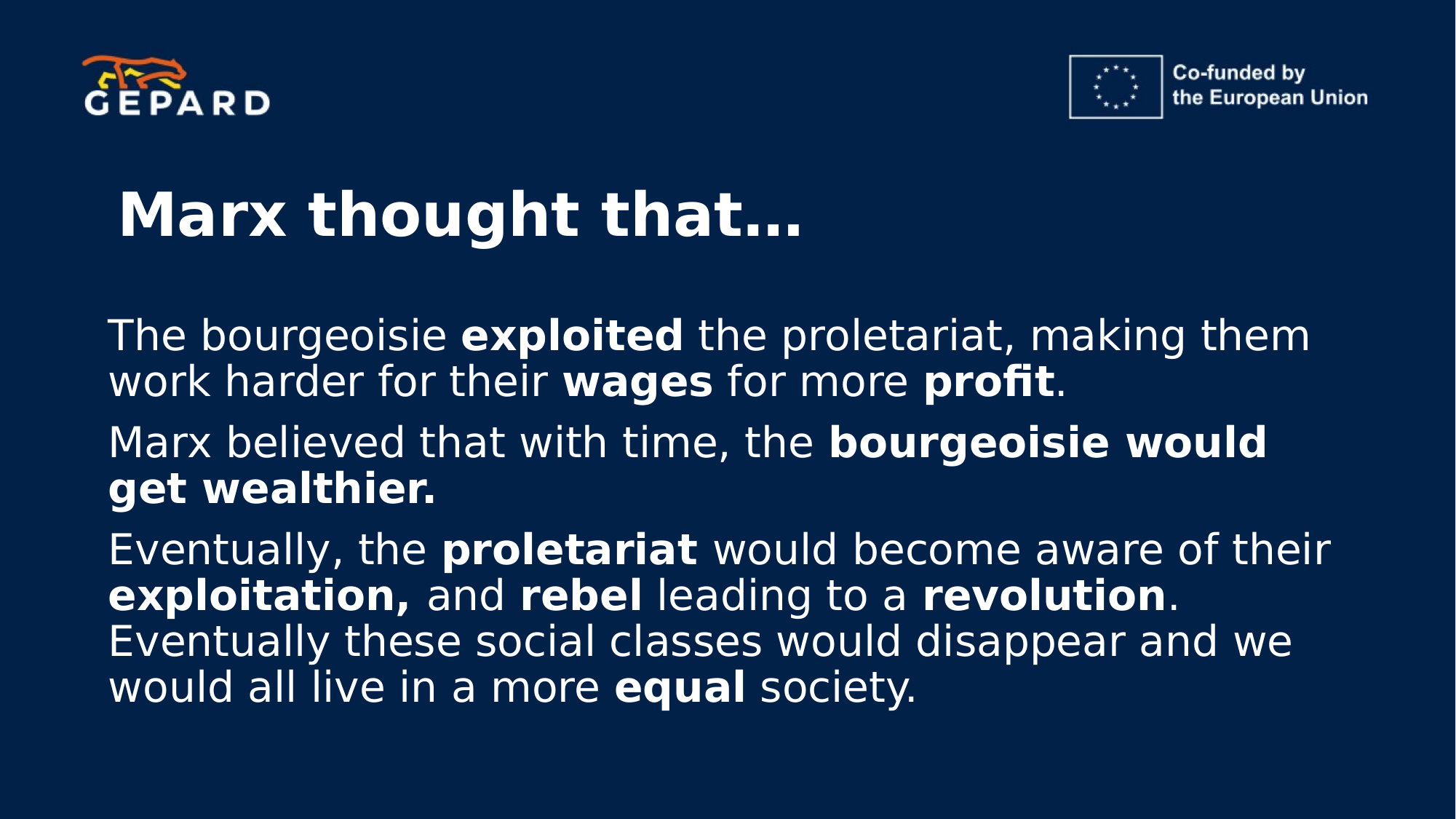

# Marx thought that…
The bourgeoisie exploited the proletariat, making them work harder for their wages for more profit.
Marx believed that with time, the bourgeoisie would get wealthier.
Eventually, the proletariat would become aware of their exploitation, and rebel leading to a revolution. Eventually these social classes would disappear and we would all live in a more equal society.